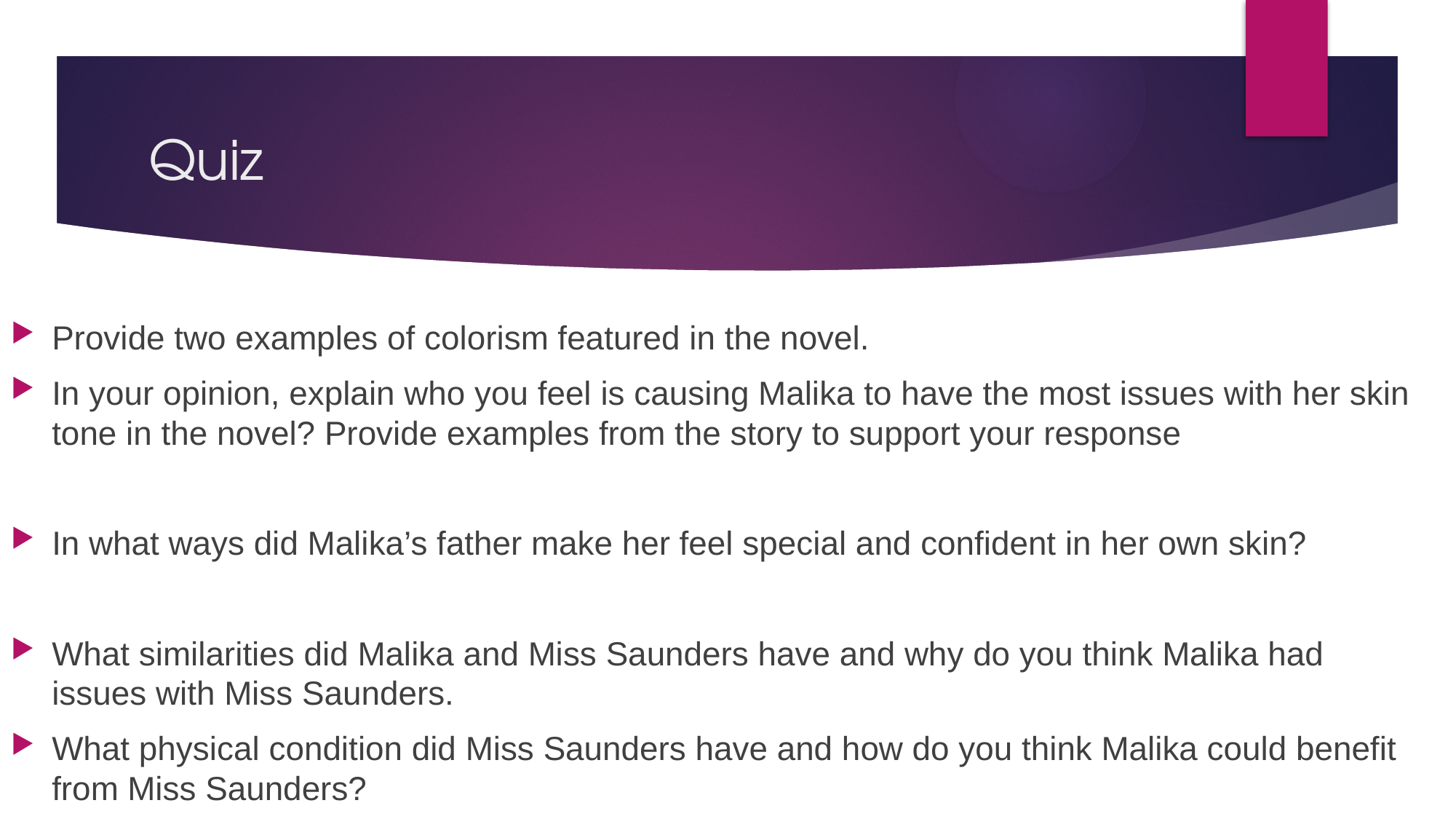

# Quiz
Provide two examples of colorism featured in the novel.
In your opinion, explain who you feel is causing Malika to have the most issues with her skin tone in the novel? Provide examples from the story to support your response

In what ways did Malika’s father make her feel special and confident in her own skin?

What similarities did Malika and Miss Saunders have and why do you think Malika had issues with Miss Saunders.
What physical condition did Miss Saunders have and how do you think Malika could benefit from Miss Saunders?